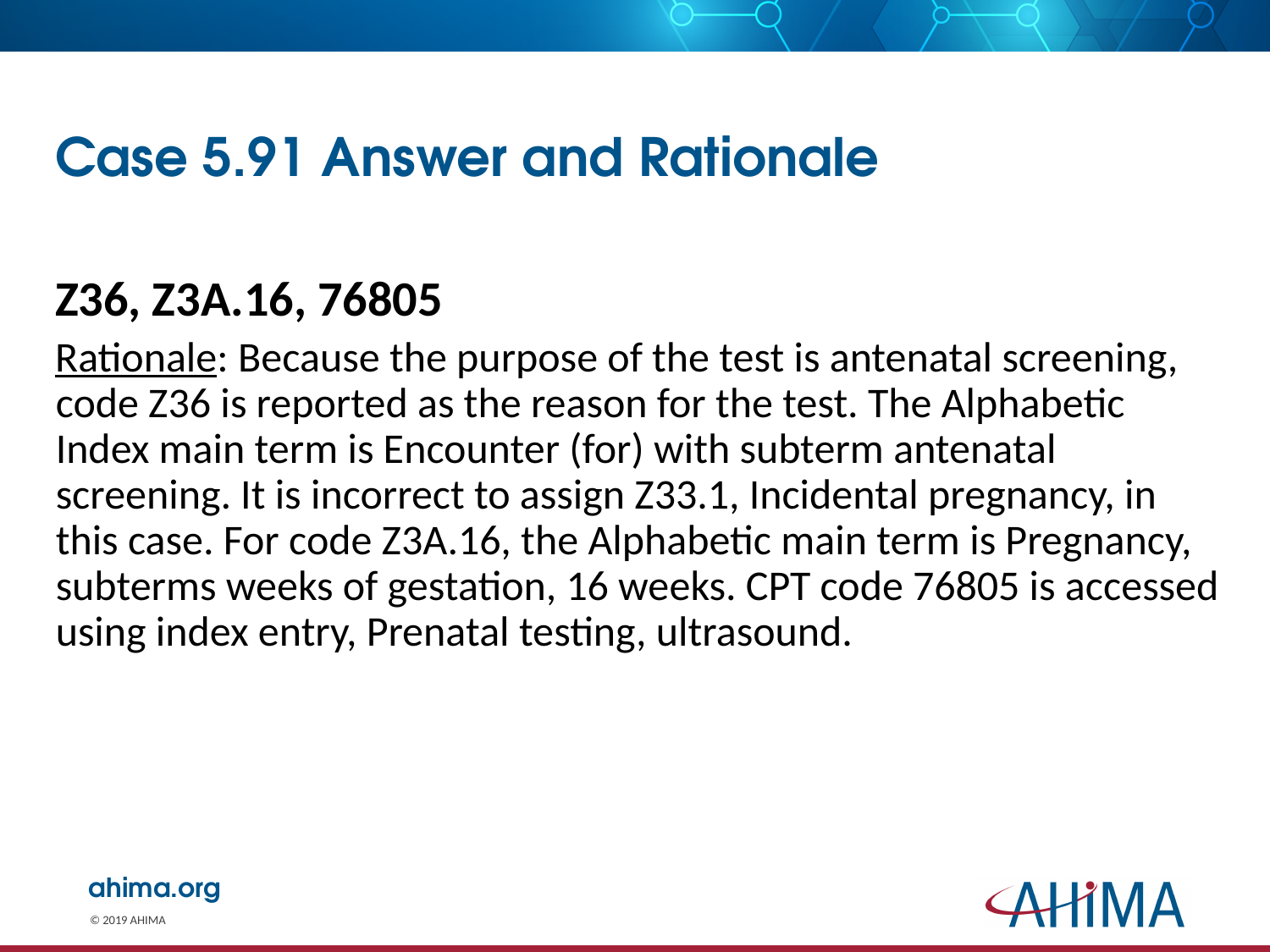

# Case 5.91 Answer and Rationale

Z36, Z3A.16, 76805
Rationale: Because the purpose of the test is antenatal screening, code Z36 is reported as the reason for the test. The Alphabetic Index main term is Encounter (for) with subterm antenatal screening. It is incorrect to assign Z33.1, Incidental pregnancy, in this case. For code Z3A.16, the Alphabetic main term is Pregnancy, subterms weeks of gestation, 16 weeks. CPT code 76805 is accessed using index entry, Prenatal testing, ultrasound.